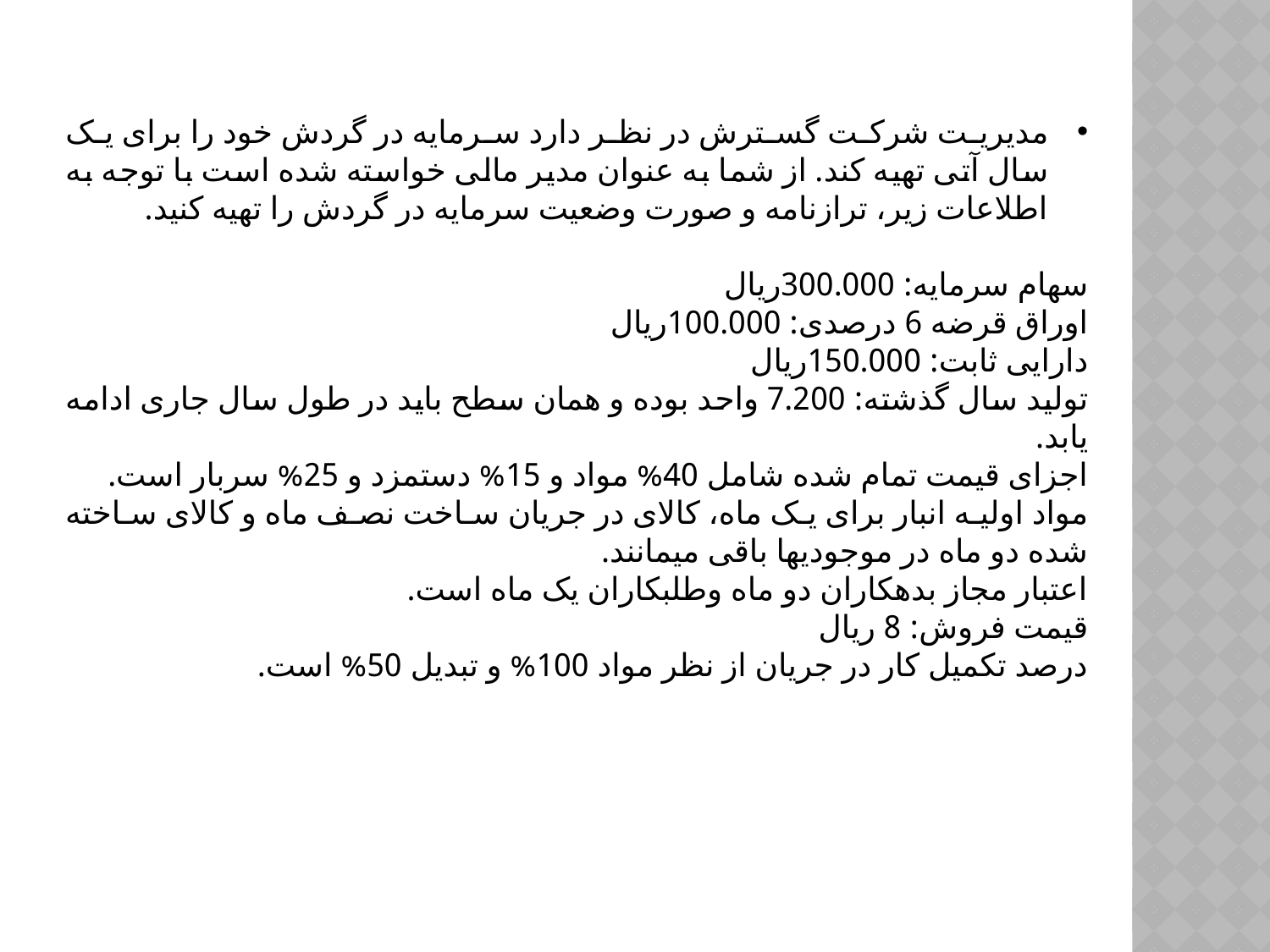

مدیریت شرکت گسترش در نظر دارد سرمایه در گردش خود را برای یک سال آتی تهیه کند. از شما به عنوان مدیر مالی خواسته شده است با توجه به اطلاعات زیر، ترازنامه و صورت وضعیت سرمایه در گردش را تهیه کنید.

سهام سرمایه: 300.000ریال
اوراق قرضه 6 درصدی: 100.000ریال
دارایی ثابت: 150.000ریال
تولید سال گذشته: 7.200 واحد بوده و همان سطح باید در طول سال جاری ادامه یابد.
اجزای قیمت تمام شده شامل 40% مواد و 15% دستمزد و 25% سربار است.
مواد اولیه انبار برای یک ماه، کالای در جریان ساخت نصف ماه و کالای ساخته شده دو ماه در موجودی­ها باقی می­مانند.
اعتبار مجاز بدهکاران دو ماه وطلبکاران یک ماه است.
قیمت فروش: 8 ریال
درصد تکمیل کار در جریان از نظر مواد 100% و تبدیل 50% است.